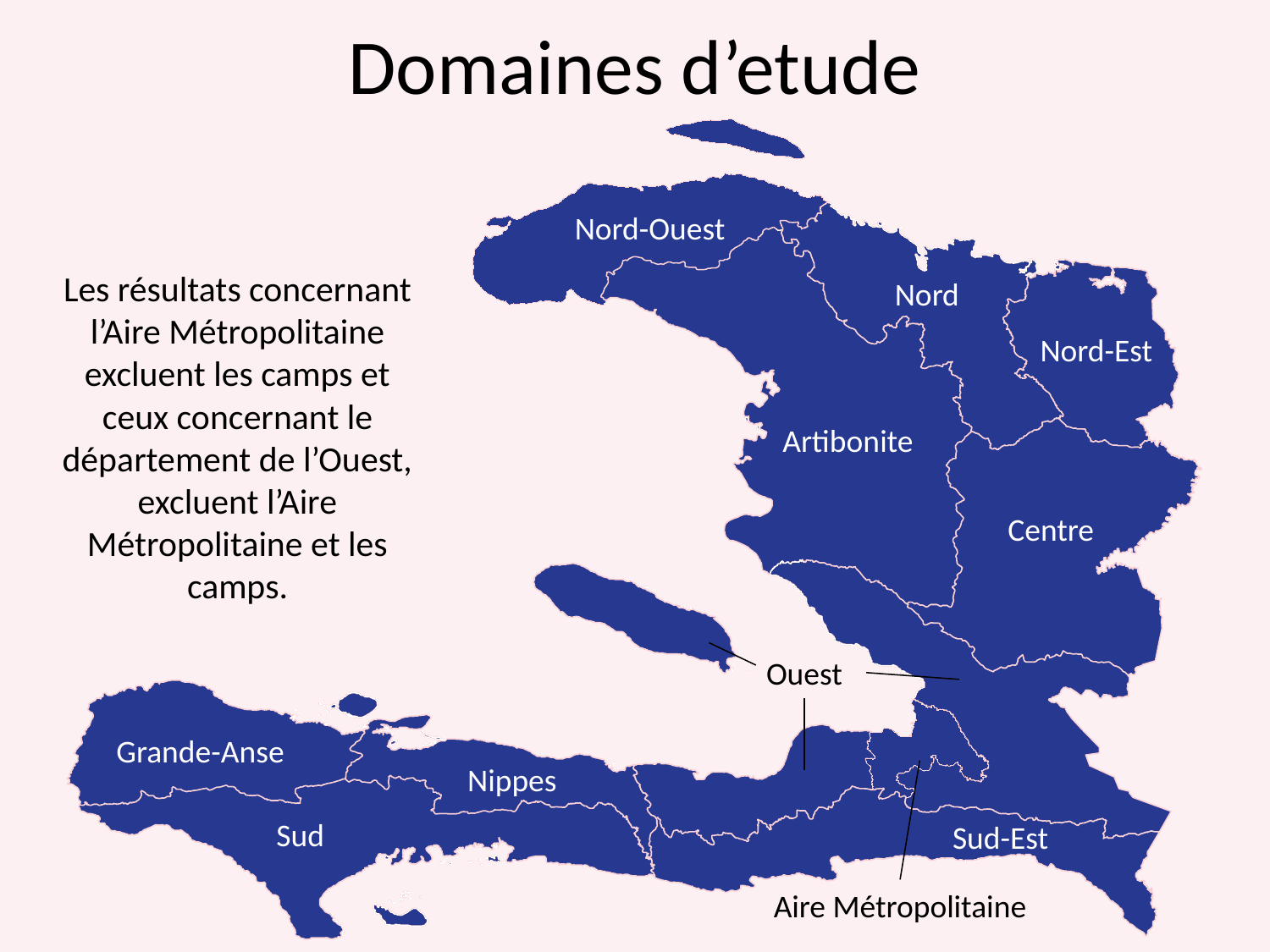

# Domaines d’etude

Nord-Ouest
Les résultats concernant l’Aire Métropolitaine excluent les camps et ceux concernant le département de l’Ouest, excluent l’Aire Métropolitaine et les camps.
Nord
Nord-Est
Artibonite
Centre
Ouest
Grande-Anse
Nippes
Sud
Sud-Est
Aire Métropolitaine